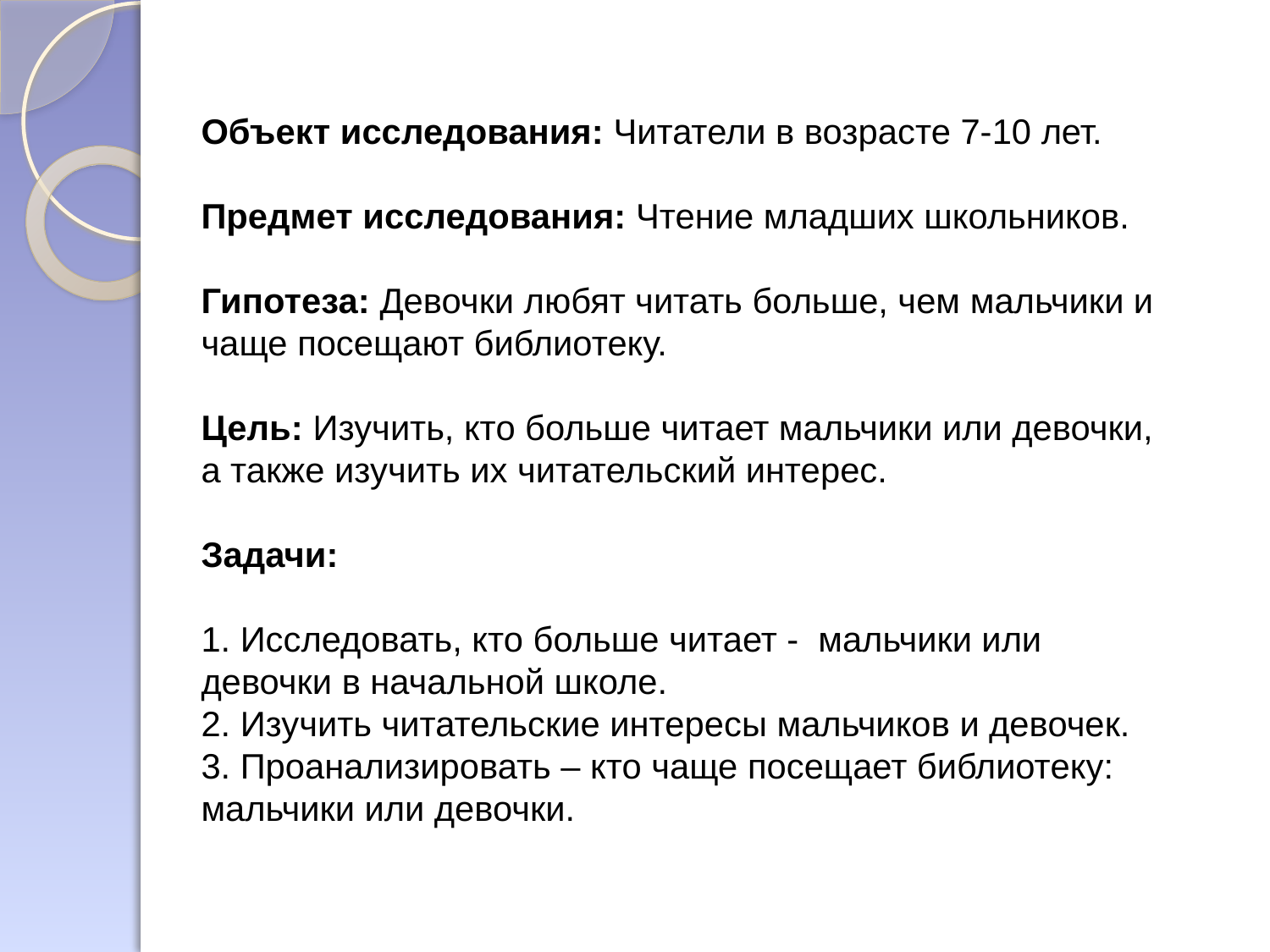

Объект исследования: Читатели в возрасте 7-10 лет.

Предмет исследования: Чтение младших школьников.

Гипотеза: Девочки любят читать больше, чем мальчики и чаще посещают библиотеку.

Цель: Изучить, кто больше читает мальчики или девочки, а также изучить их читательский интерес.

Задачи:

1. Исследовать, кто больше читает -  мальчики или девочки в начальной школе.
2. Изучить читательские интересы мальчиков и девочек.
3. Проанализировать – кто чаще посещает библиотеку: мальчики или девочки.